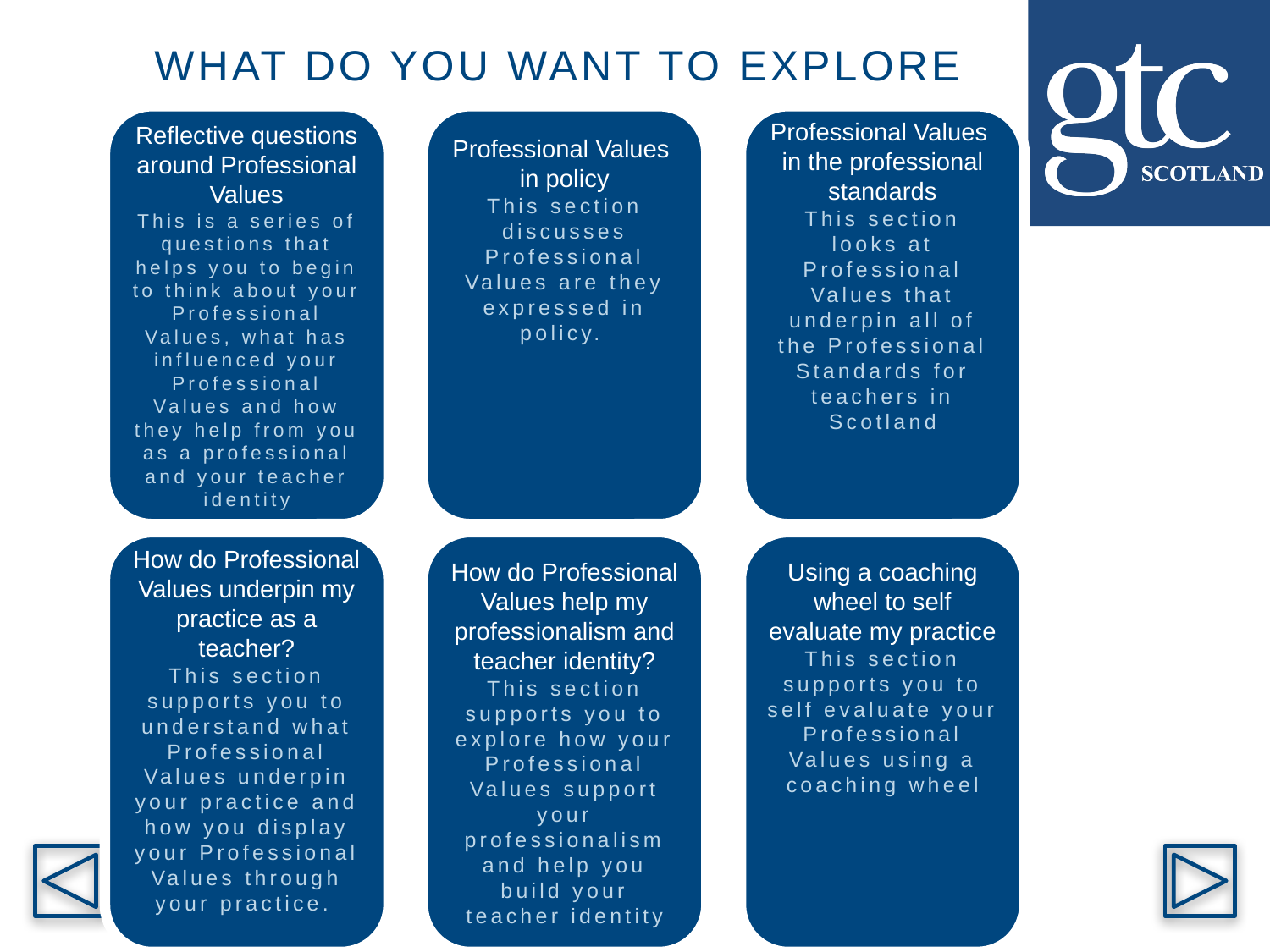

WHAT DO YOU WANT TO EXPLORE
Reflective questions around Professional Values
This is a series of questions that helps you to begin to think about your Professional Values, what has influenced your Professional Values and how they help from you as a professional and your teacher identity
Professional Values
in policy
This section discusses Professional Values are they expressed in policy.

Professional Values
in the professional standards
This section looks at Professional Values that underpin all of the Professional Standards for teachers in Scotland

How do Professional Values underpin my practice as a teacher?
This section supports you to understand what Professional Values underpin your practice and how you display your Professional Values through your practice.

How do Professional Values help my professionalism and teacher identity?
This section supports you to explore how your Professional Values support your professionalism and help you build your teacher identity
Using a coaching wheel to self evaluate my practice
This section supports you to self evaluate your Professional Values using a coaching wheel